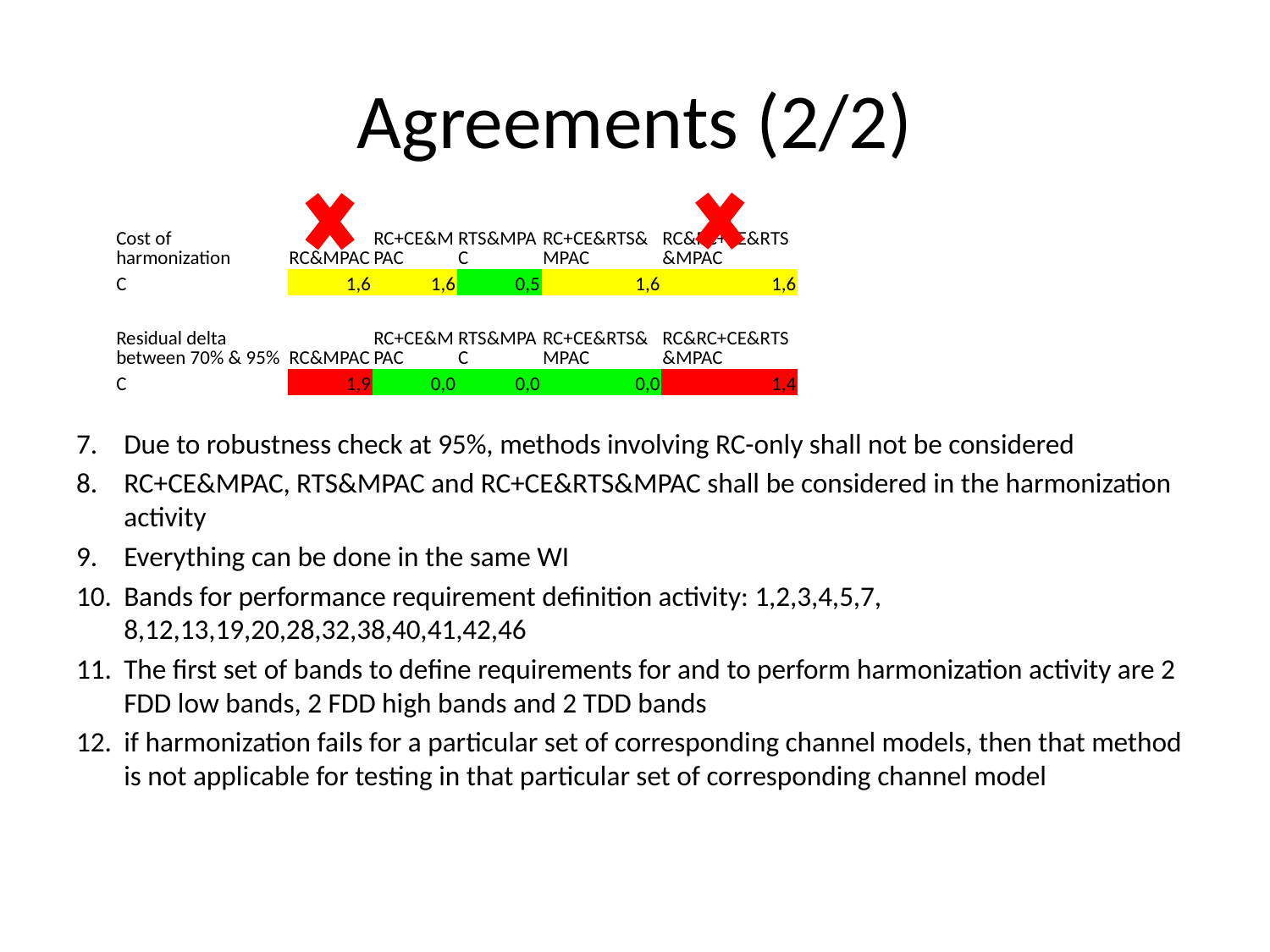

# Agreements (2/2)

| Cost of harmonization | RC&MPAC | RC+CE&MPAC | RTS&MPAC | RC+CE&RTS&MPAC | RC&RC+CE&RTS&MPAC |
| --- | --- | --- | --- | --- | --- |
| C | 1,6 | 1,6 | 0,5 | 1,6 | 1,6 |

Due to robustness check at 95%, methods involving RC-only shall not be considered
RC+CE&MPAC, RTS&MPAC and RC+CE&RTS&MPAC shall be considered in the harmonization activity
Everything can be done in the same WI
Bands for performance requirement definition activity: 1,2,3,4,5,7, 8,12,13,19,20,28,32,38,40,41,42,46
The first set of bands to define requirements for and to perform harmonization activity are 2 FDD low bands, 2 FDD high bands and 2 TDD bands
if harmonization fails for a particular set of corresponding channel models, then that method is not applicable for testing in that particular set of corresponding channel model

| Residual delta between 70% & 95% | RC&MPAC | RC+CE&MPAC | RTS&MPAC | RC+CE&RTS&MPAC | RC&RC+CE&RTS&MPAC |
| --- | --- | --- | --- | --- | --- |
| C | 1,9 | 0,0 | 0,0 | 0,0 | 1,4 |